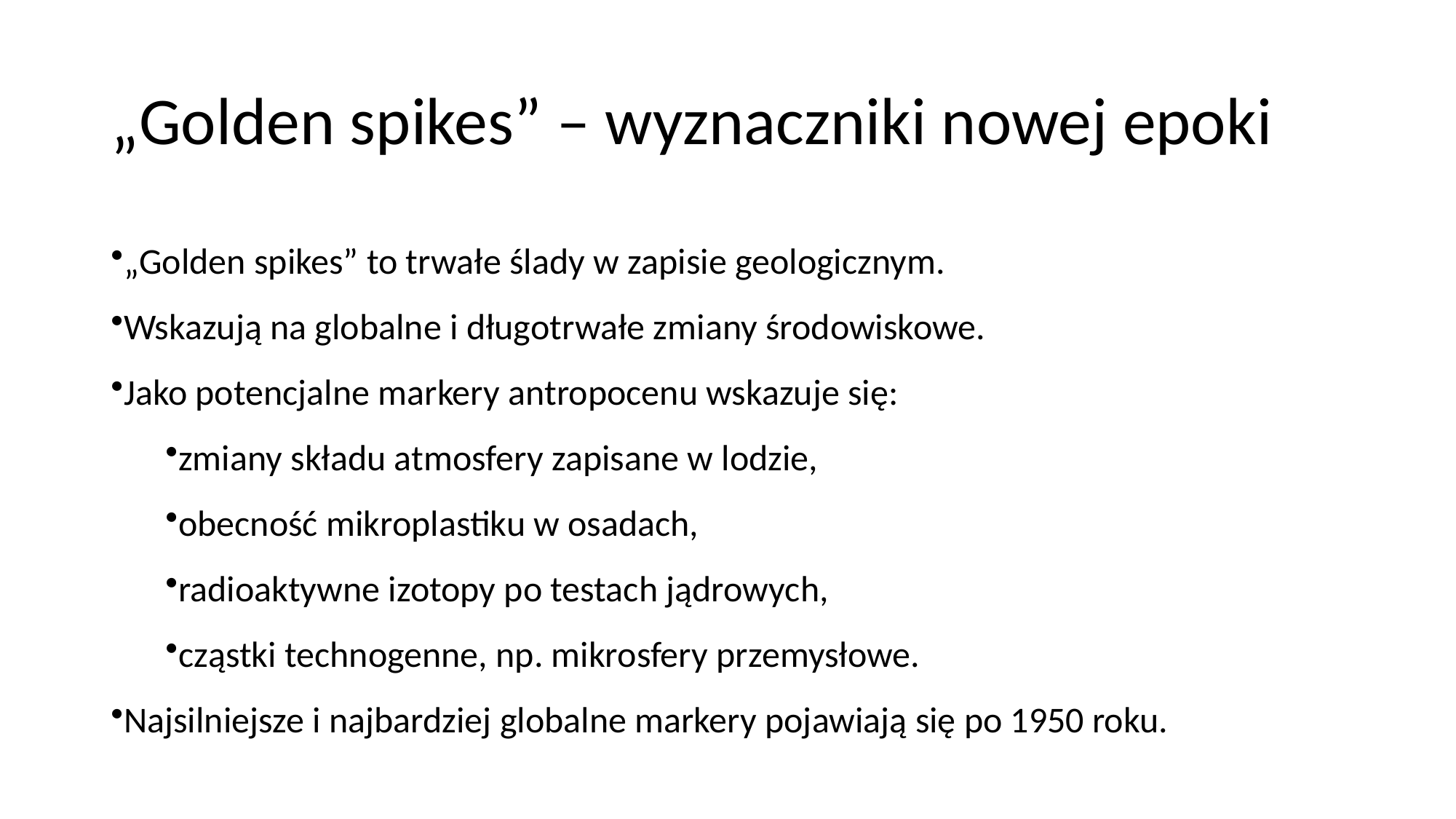

# „Golden spikes” – wyznaczniki nowej epoki
„Golden spikes” to trwałe ślady w zapisie geologicznym.
Wskazują na globalne i długotrwałe zmiany środowiskowe.
Jako potencjalne markery antropocenu wskazuje się:
zmiany składu atmosfery zapisane w lodzie,
obecność mikroplastiku w osadach,
radioaktywne izotopy po testach jądrowych,
cząstki technogenne, np. mikrosfery przemysłowe.
Najsilniejsze i najbardziej globalne markery pojawiają się po 1950 roku.